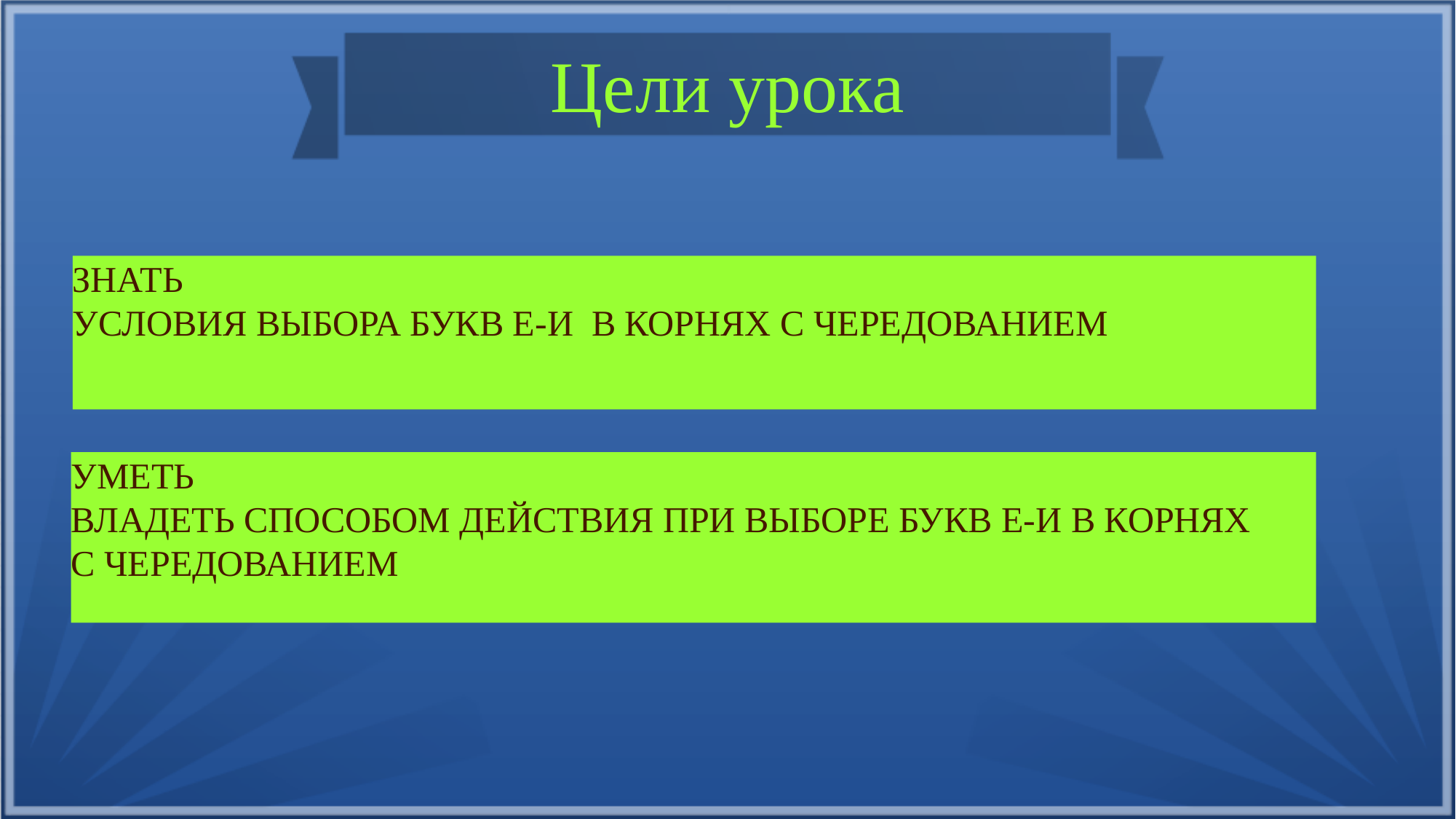

Цели урока
ЗНАТЬ
УСЛОВИЯ ВЫБОРА БУКВ Е-И  В КОРНЯХ С ЧЕРЕДОВАНИЕМ
УМЕТЬ
ВЛАДЕТЬ СПОСОБОМ ДЕЙСТВИЯ ПРИ ВЫБОРЕ БУКВ Е-И В КОРНЯХ
С ЧЕРЕДОВАНИЕМ